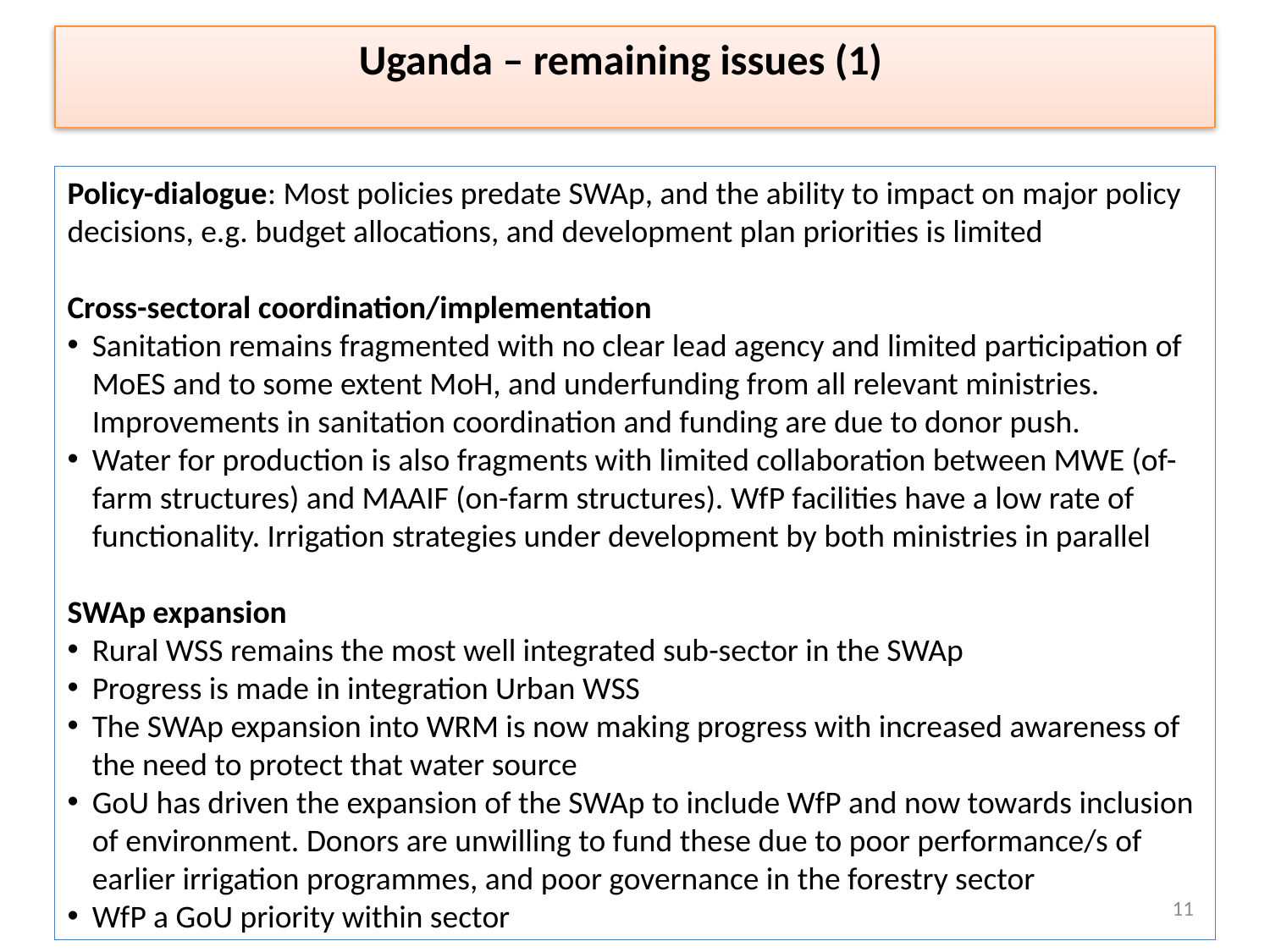

Uganda – remaining issues (1)

Policy-dialogue: Most policies predate SWAp, and the ability to impact on major policy decisions, e.g. budget allocations, and development plan priorities is limited

Cross-sectoral coordination/implementation
Sanitation remains fragmented with no clear lead agency and limited participation of MoES and to some extent MoH, and underfunding from all relevant ministries. Improvements in sanitation coordination and funding are due to donor push.
Water for production is also fragments with limited collaboration between MWE (of-farm structures) and MAAIF (on-farm structures). WfP facilities have a low rate of functionality. Irrigation strategies under development by both ministries in parallel

SWAp expansion
Rural WSS remains the most well integrated sub-sector in the SWAp
Progress is made in integration Urban WSS
The SWAp expansion into WRM is now making progress with increased awareness of the need to protect that water source
GoU has driven the expansion of the SWAp to include WfP and now towards inclusion of environment. Donors are unwilling to fund these due to poor performance/s of earlier irrigation programmes, and poor governance in the forestry sector
WfP a GoU priority within sector
11